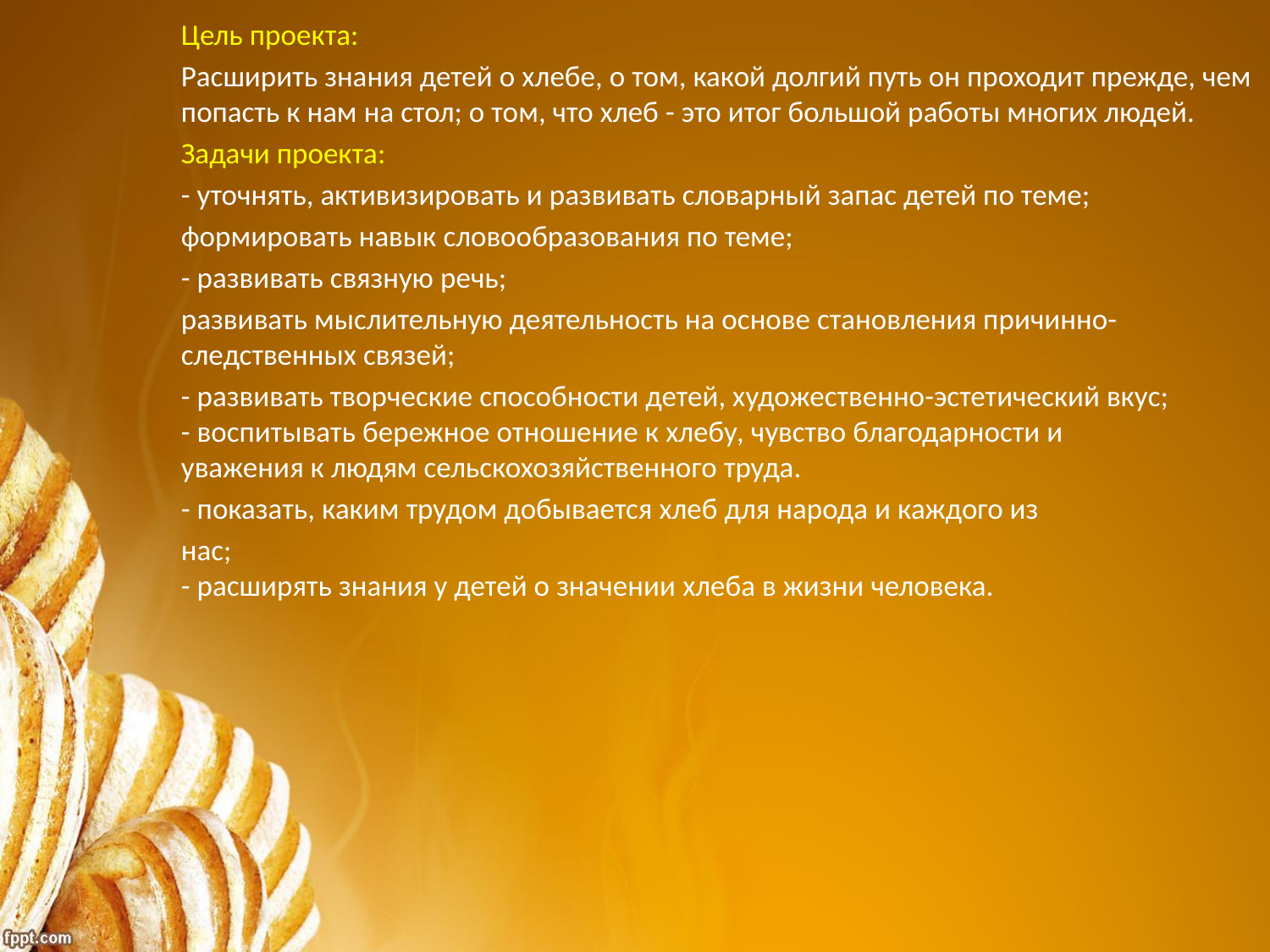

Цель проекта:
Расширить знания детей о хлебе, о том, какой долгий путь он проходит прежде, чем попасть к нам на стол; о том, что хлеб - это итог большой работы многих людей.
Задачи проекта:
- уточнять, активизировать и развивать словарный запас детей по теме;
формировать навык словообразования по теме;
- развивать связную речь;
развивать мыслительную деятельность на основе становления причинно-следственных связей;
- развивать творческие способности детей, художественно-эстетический вкус;
- воспитывать бережное отношение к хлебу, чувство благодарности и 
уважения к людям сельскохозяйственного труда.
- показать, каким трудом добывается хлеб для народа и каждого из
нас;
- расширять знания у детей о значении хлеба в жизни человека.